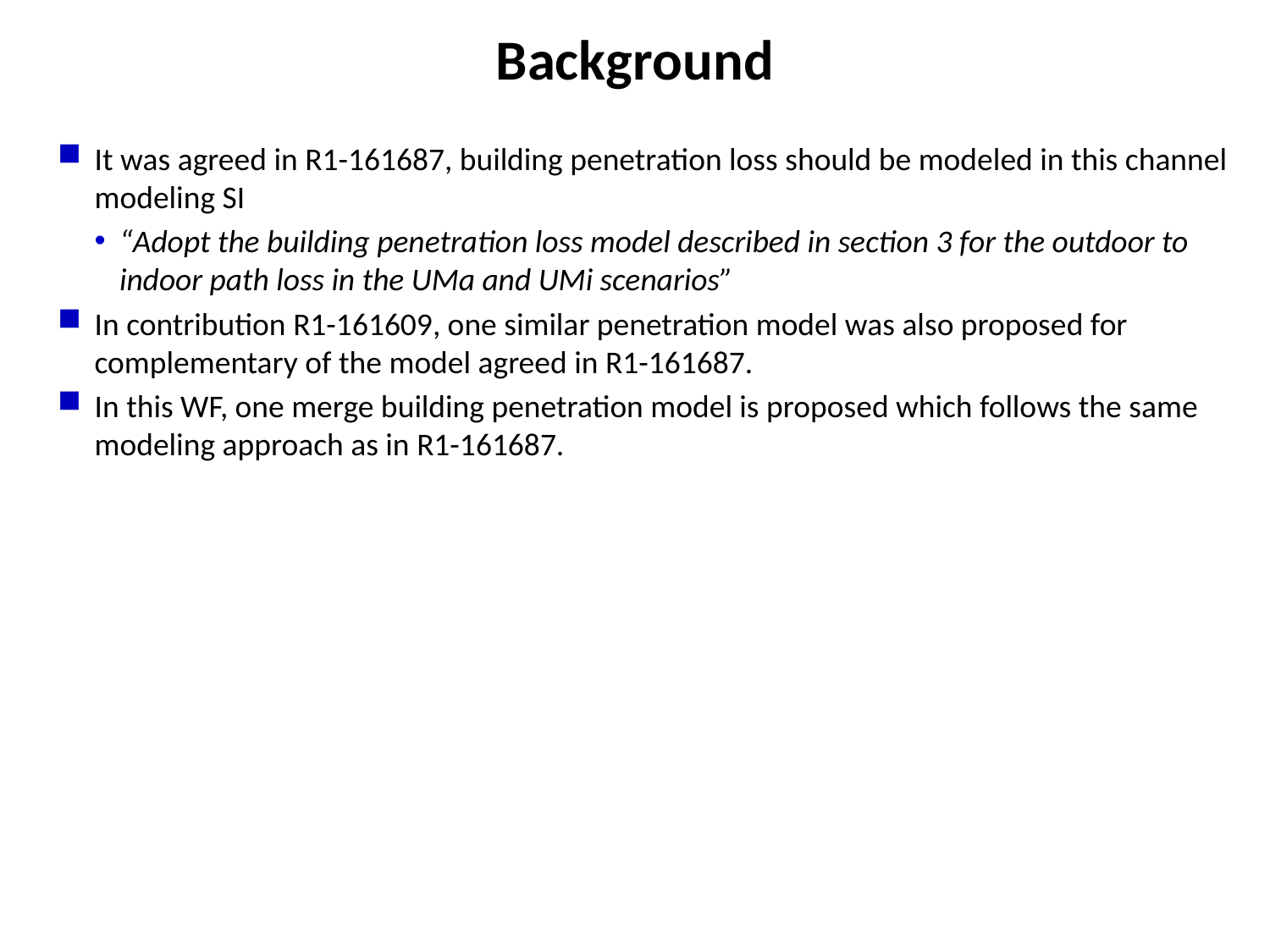

# Background
It was agreed in R1-161687, building penetration loss should be modeled in this channel modeling SI
“Adopt the building penetration loss model described in section 3 for the outdoor to indoor path loss in the UMa and UMi scenarios”
In contribution R1-161609, one similar penetration model was also proposed for complementary of the model agreed in R1-161687.
In this WF, one merge building penetration model is proposed which follows the same modeling approach as in R1-161687.